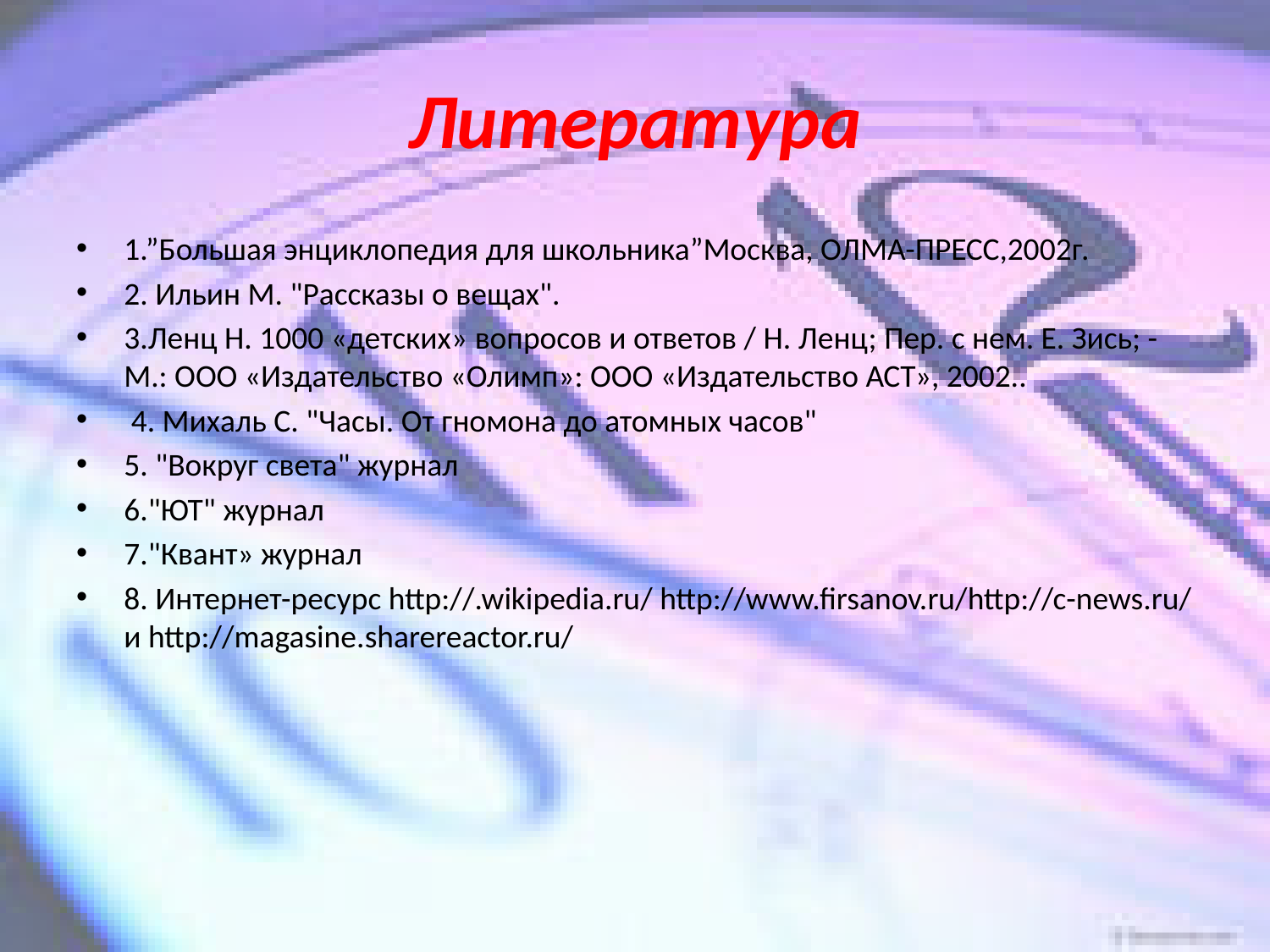

# Литература
1.”Большая энциклопедия для школьника”Москва, ОЛМА-ПРЕСС,2002г.
2. Ильин М. "Рассказы о вещах".
3.Ленц Н. 1000 «детских» вопросов и ответов / Н. Ленц; Пер. с нем. Е. Зись; -М.: ООО «Издательство «Олимп»: ООО «Издательство АСТ», 2002..
 4. Михаль С. "Часы. От гномона до атомных часов"
5. "Вокруг света" журнал
6."ЮТ" журнал
7."Квант» журнал
8. Интернет-ресурс http://.wikipedia.ru/ http://www.firsanov.ru/http://c-news.ru/ и http://magasine.sharereactor.ru/